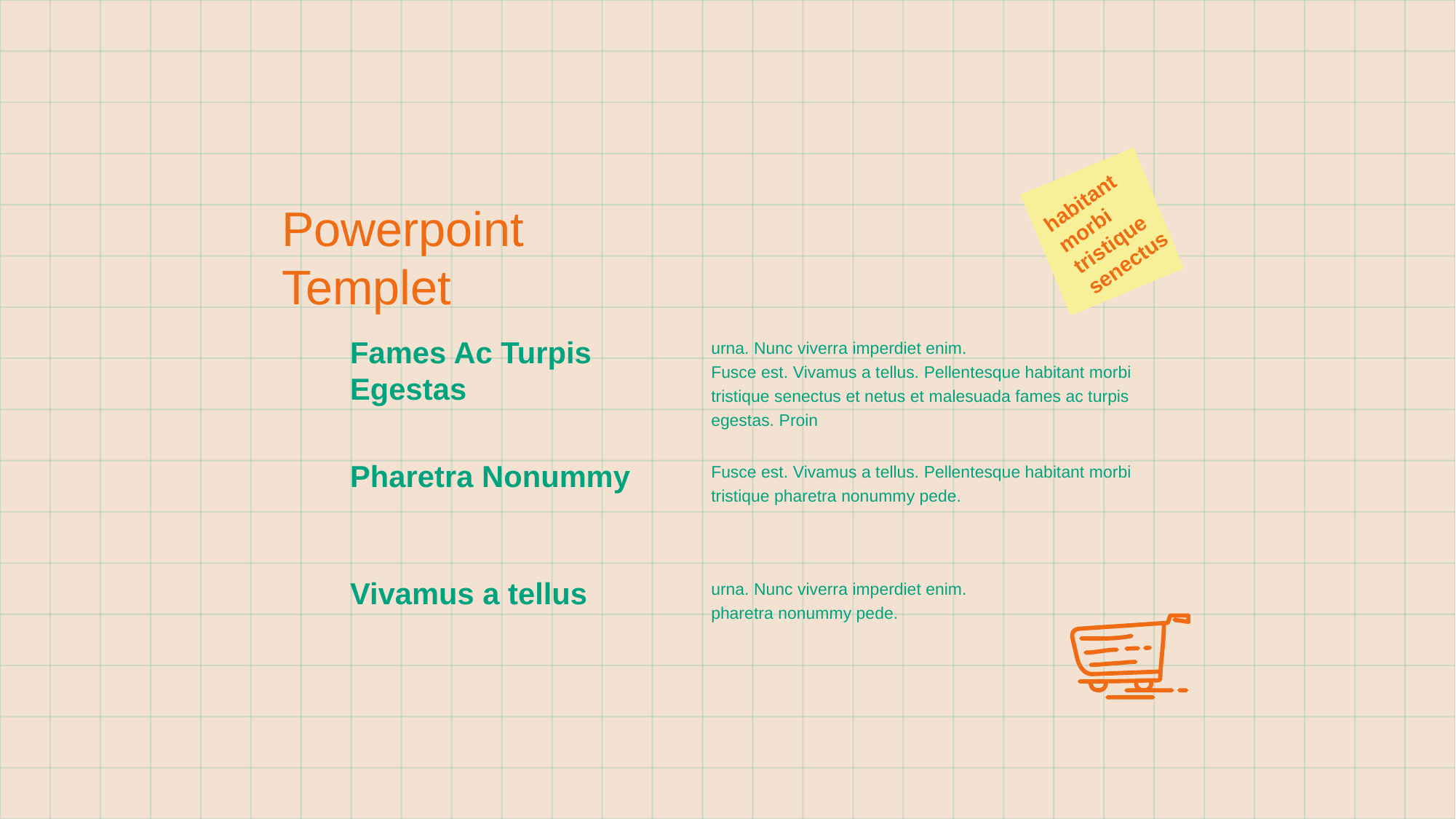

habitant morbi tristique senectus
Powerpoint Templet
Fames Ac Turpis Egestas
urna. Nunc viverra imperdiet enim.
Fusce est. Vivamus a tellus. Pellentesque habitant morbi tristique senectus et netus et malesuada fames ac turpis egestas. Proin
Pharetra Nonummy
Fusce est. Vivamus a tellus. Pellentesque habitant morbi tristique pharetra nonummy pede.
Vivamus a tellus
urna. Nunc viverra imperdiet enim.
pharetra nonummy pede.